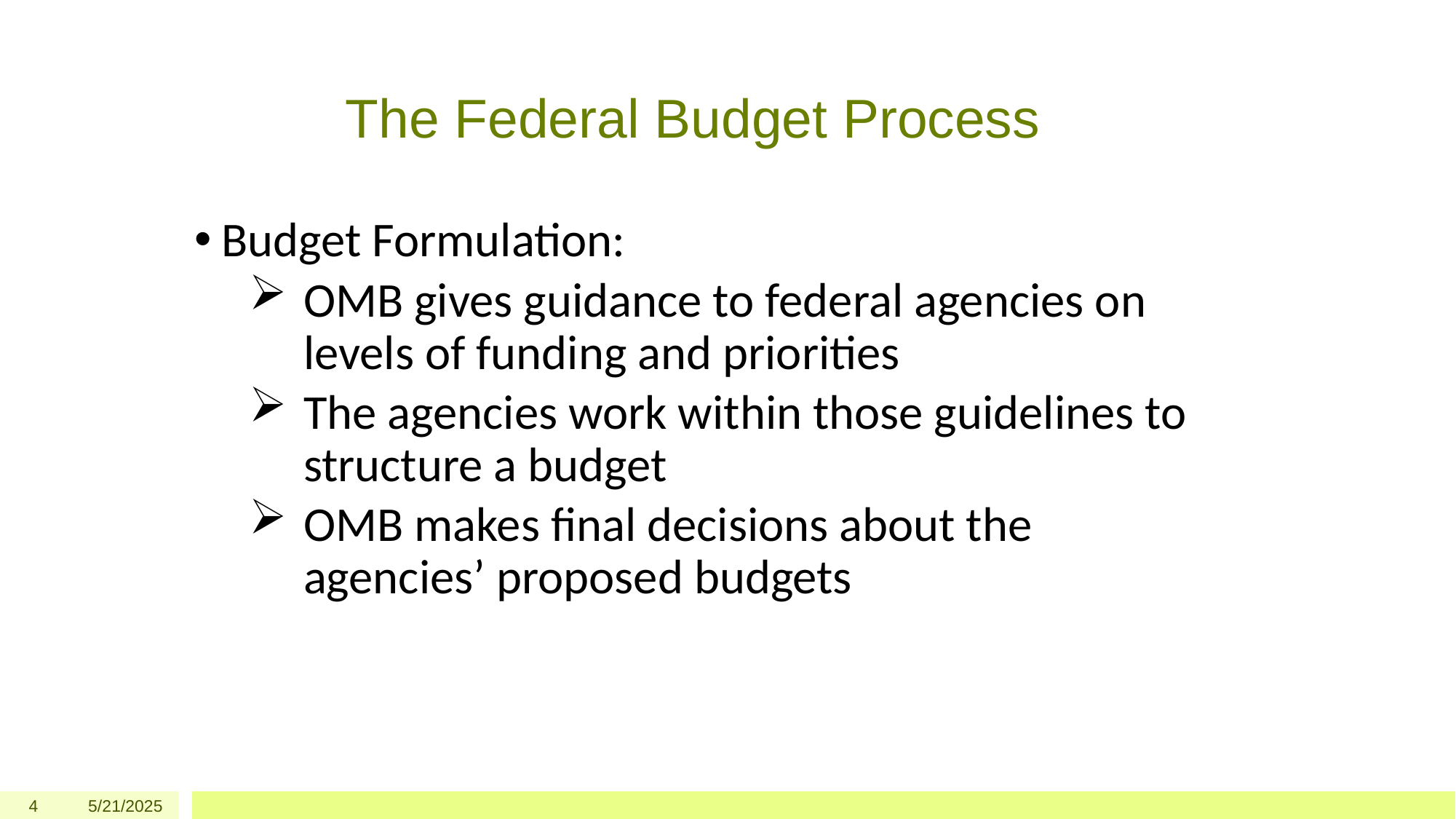

# The Federal Budget Process

Budget Formulation:
OMB gives guidance to federal agencies on levels of funding and priorities
The agencies work within those guidelines to structure a budget
OMB makes final decisions about the agencies’ proposed budgets
4
5/21/2025